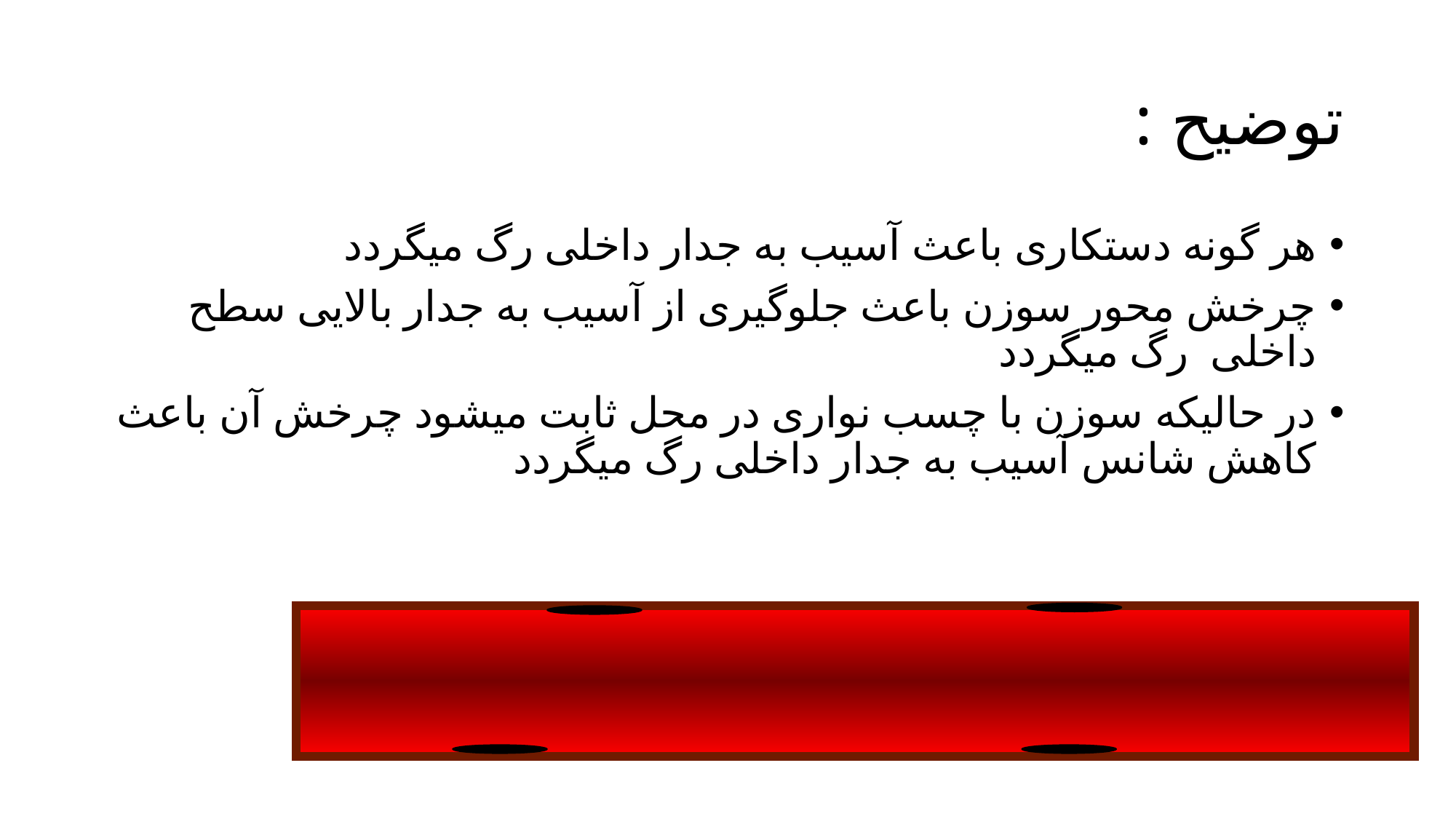

# توضیح :
هر گونه دستکاری باعث آسیب به جدار داخلی رگ میگردد
چرخش محور سوزن باعث جلوگیری از آسیب به جدار بالایی سطح داخلی  رگ میگردد
در حالیکه سوزن با چسب نواری در محل ثابت میشود چرخش آن باعث کاهش شانس آسیب به جدار داخلی رگ میگردد